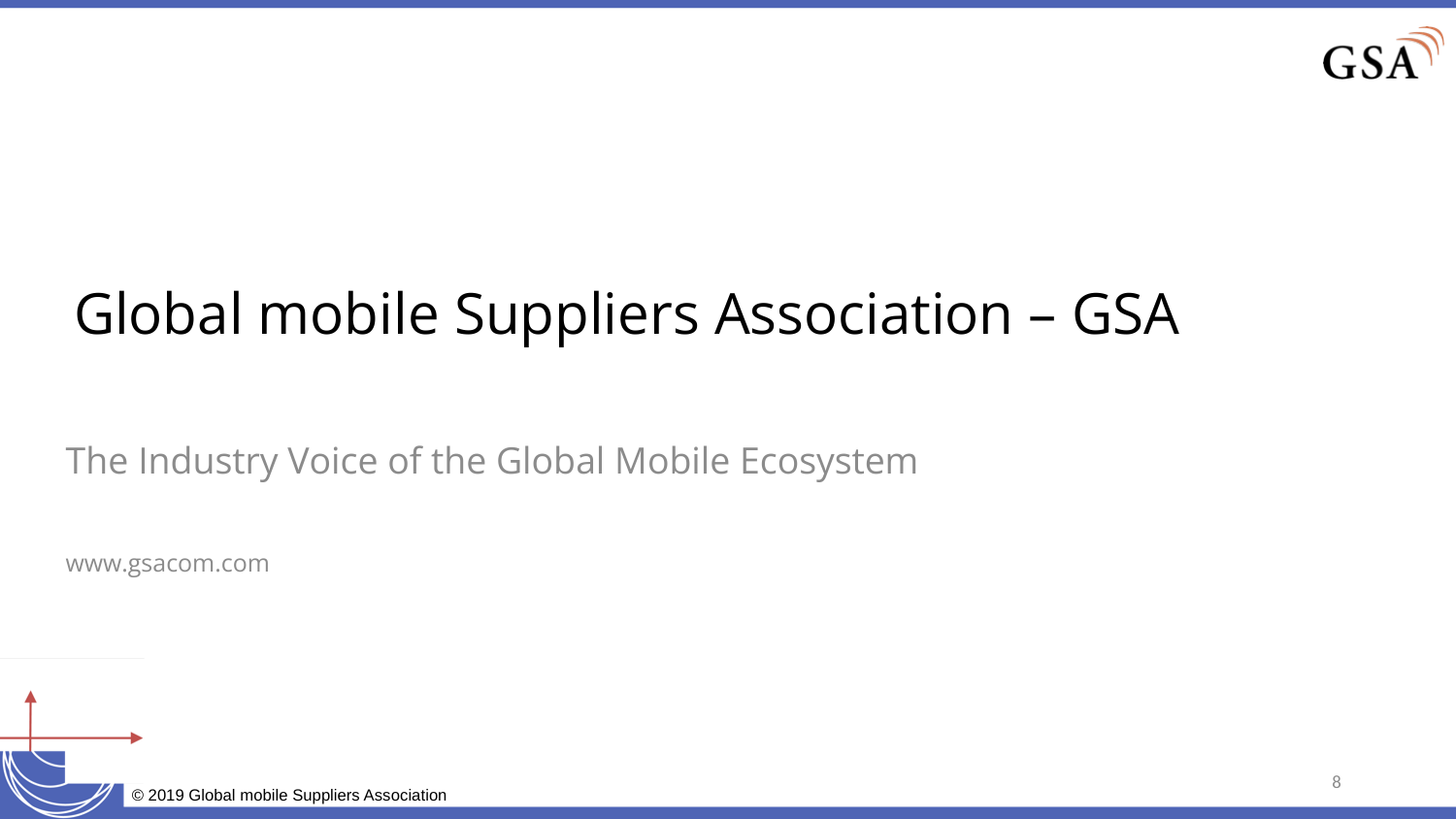

# Global mobile Suppliers Association – GSA
The Industry Voice of the Global Mobile Ecosystem

www.gsacom.com
8